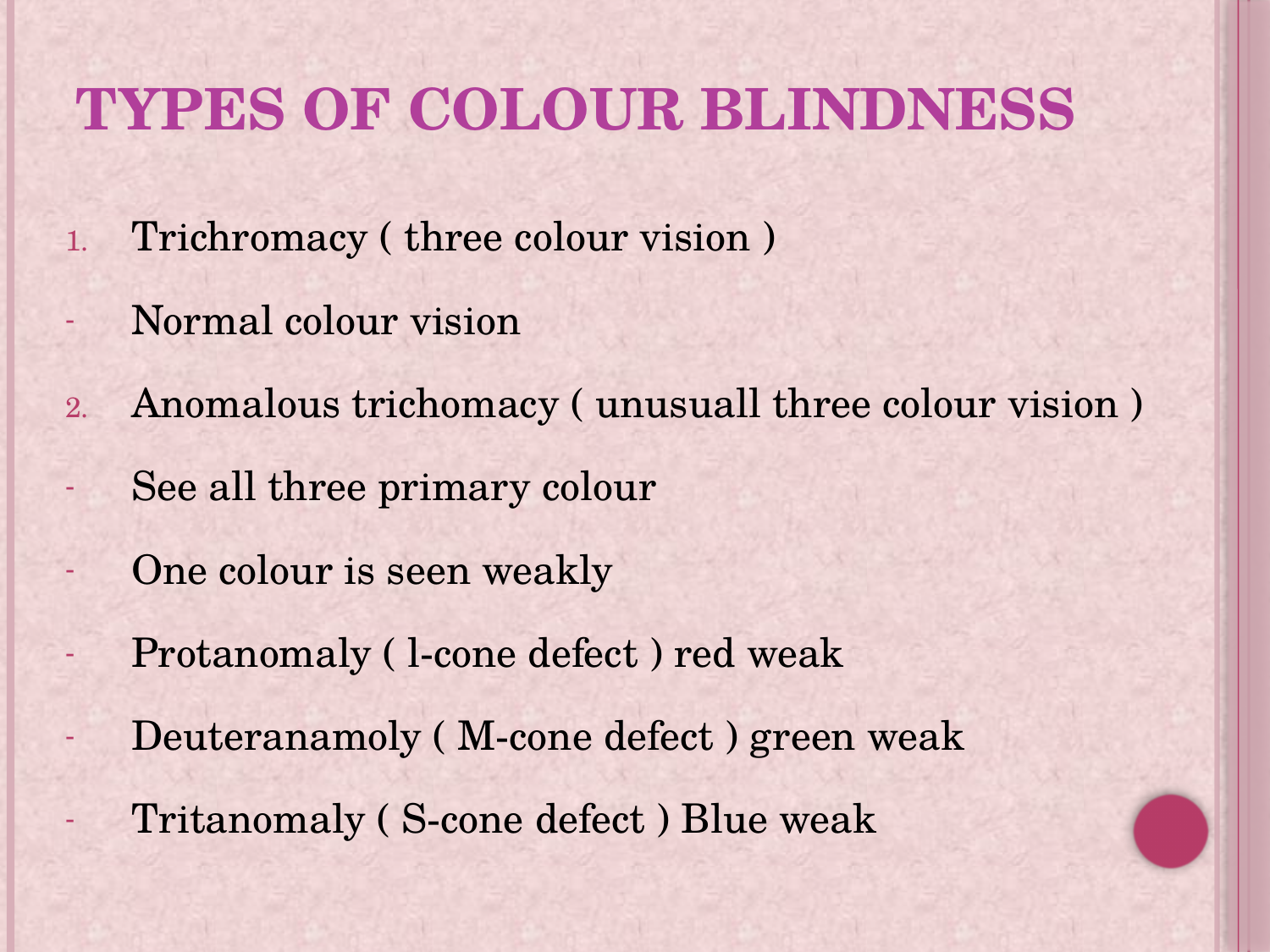

# Types of colour blindness
Trichromacy ( three colour vision )
Normal colour vision
Anomalous trichomacy ( unusuall three colour vision )
See all three primary colour
One colour is seen weakly
Protanomaly ( l-cone defect ) red weak
Deuteranamoly ( M-cone defect ) green weak
Tritanomaly ( S-cone defect ) Blue weak